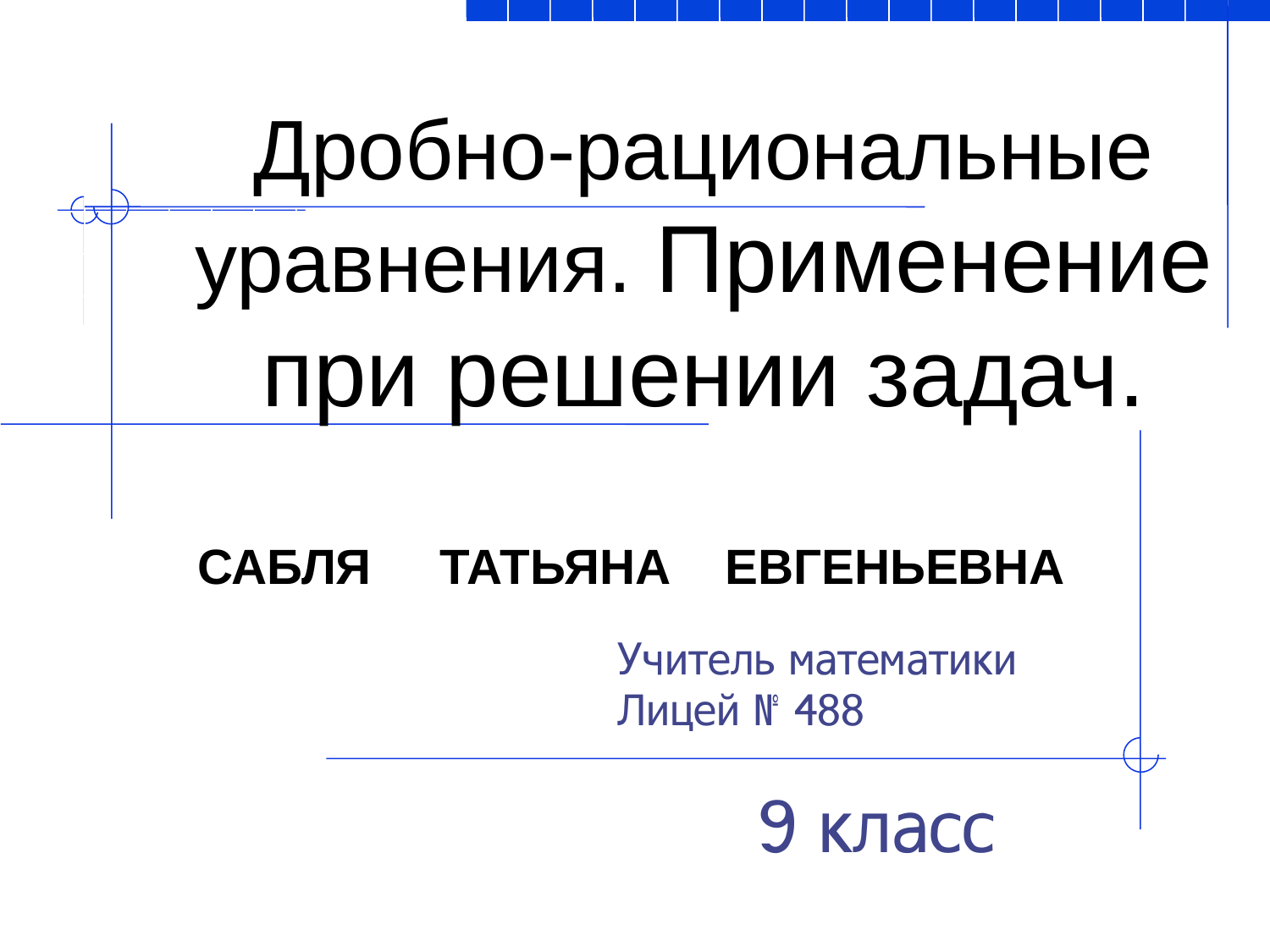

# Дробно-рациональные уравнения. Применение при решении задач.
САБЛЯ     ТАТЬЯНА    ЕВГЕНЬЕВНА
Учитель математики
Лицей № 488

9 класс